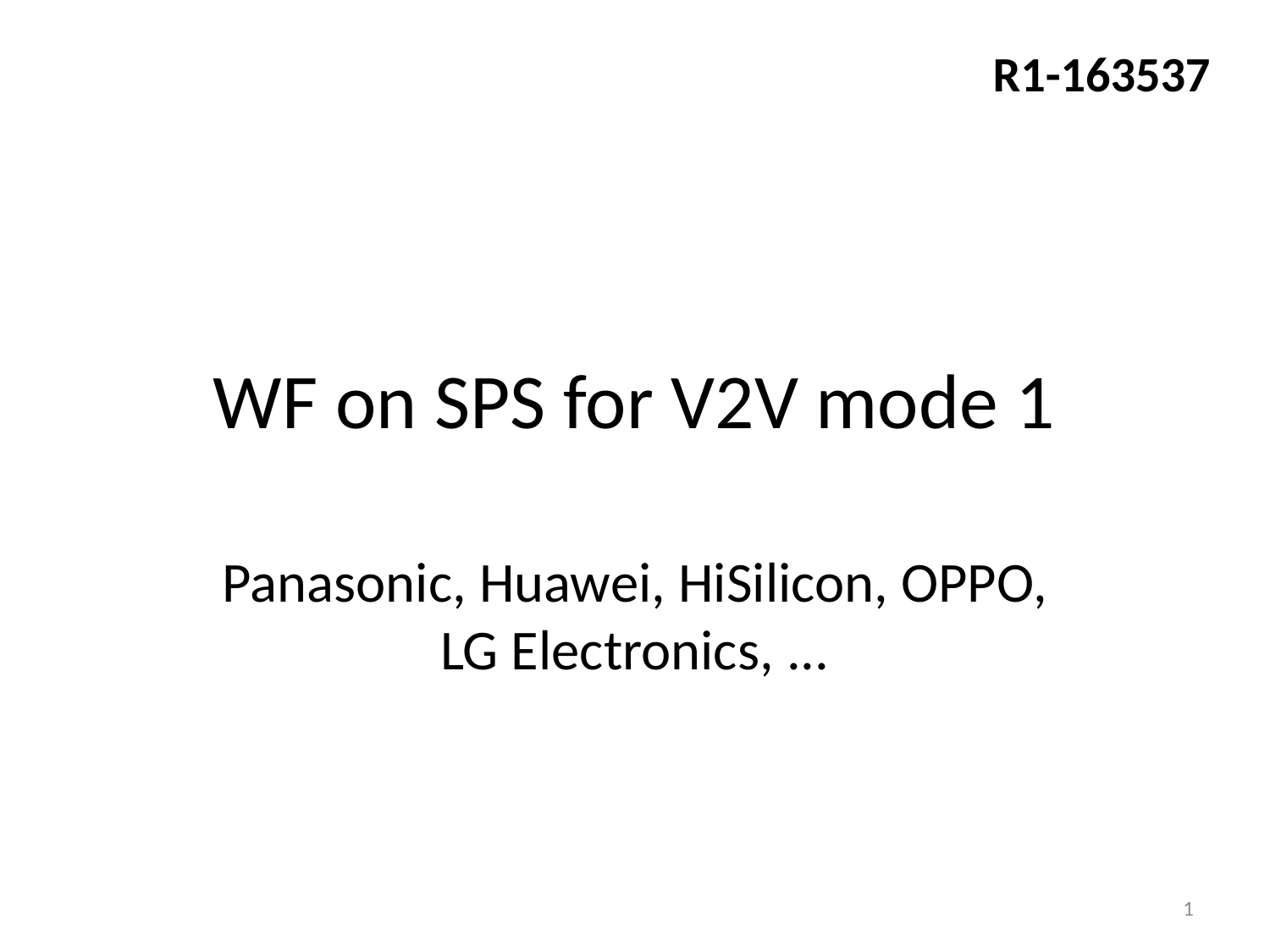

R1-163537
# WF on SPS for V2V mode 1
Panasonic, Huawei, HiSilicon, OPPO, LG Electronics, ...
1